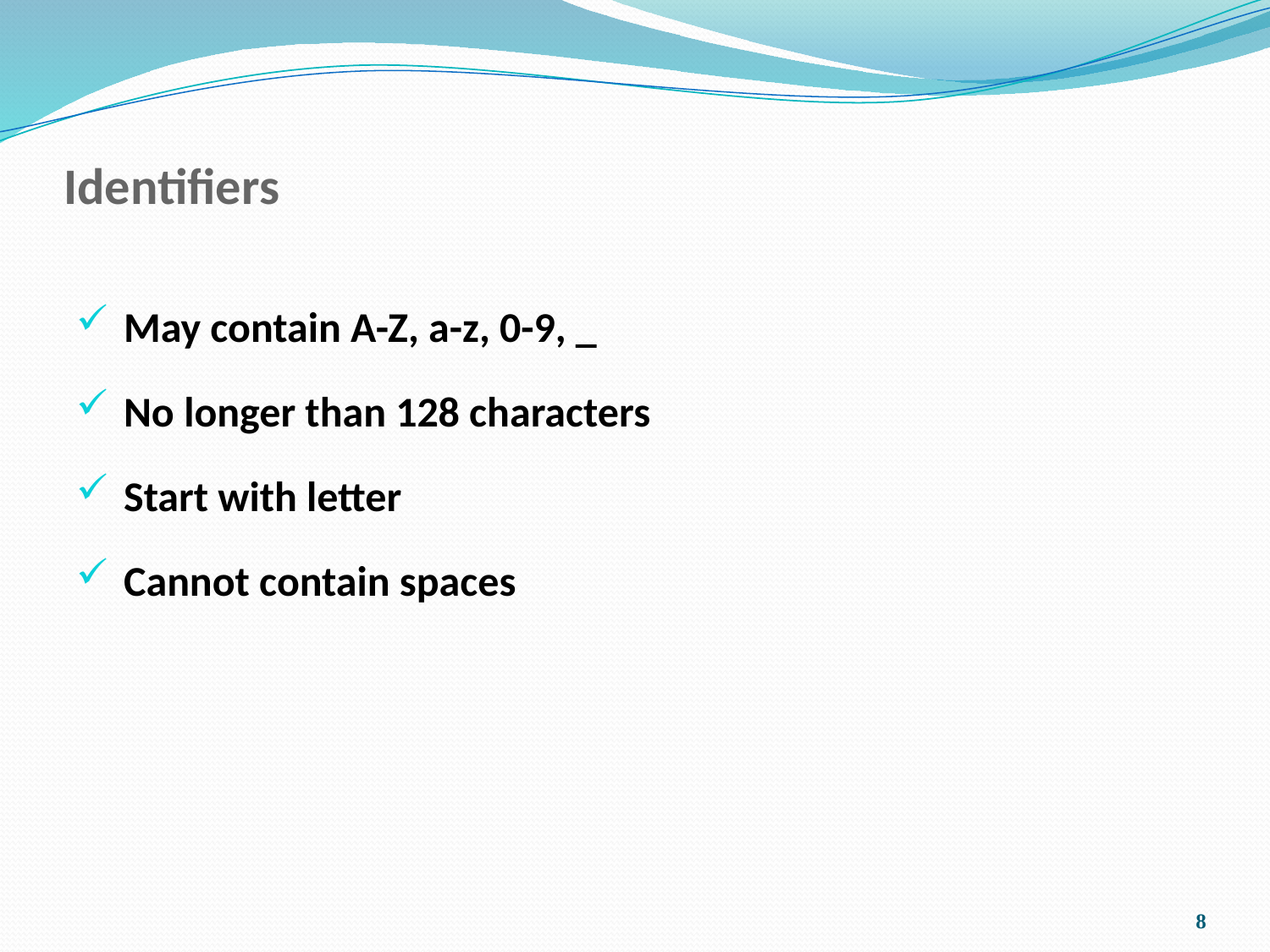

# Identifiers
 May contain A-Z, a-z, 0-9, _
 No longer than 128 characters
 Start with letter
 Cannot contain spaces

8